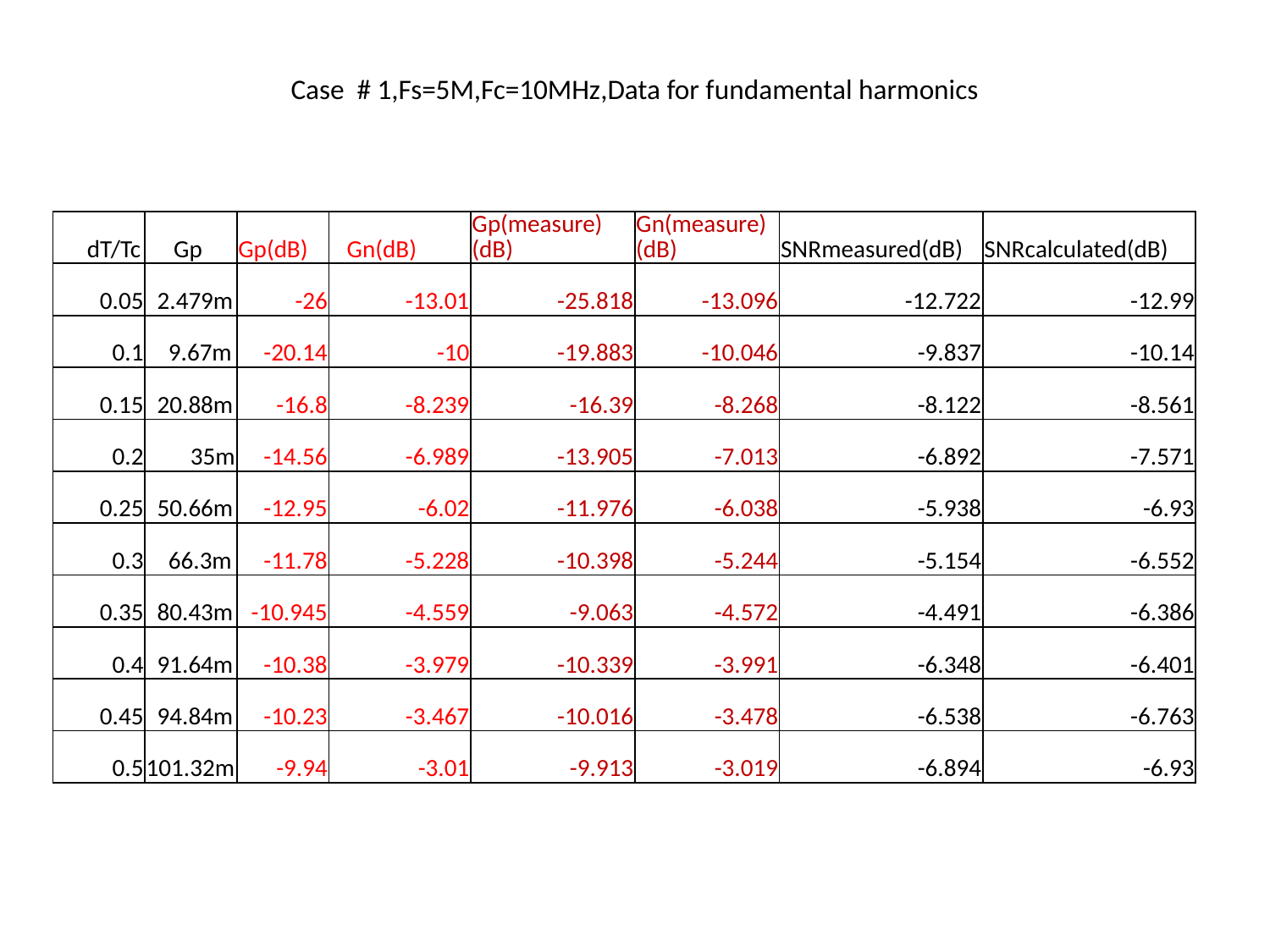

# Case  # 1,Fs=5M,Fc=10MHz,Data for fundamental harmonics
| dT/Tc | Gp | Gp(dB) | Gn(dB) | Gp(measure) (dB) | Gn(measure) (dB) | SNRmeasured(dB) | SNRcalculated(dB) |
| --- | --- | --- | --- | --- | --- | --- | --- |
| 0.05 | 2.479m | -26 | -13.01 | -25.818 | -13.096 | -12.722 | -12.99 |
| 0.1 | 9.67m | -20.14 | -10 | -19.883 | -10.046 | -9.837 | -10.14 |
| 0.15 | 20.88m | -16.8 | -8.239 | -16.39 | -8.268 | -8.122 | -8.561 |
| 0.2 | 35m | -14.56 | -6.989 | -13.905 | -7.013 | -6.892 | -7.571 |
| 0.25 | 50.66m | -12.95 | -6.02 | -11.976 | -6.038 | -5.938 | -6.93 |
| 0.3 | 66.3m | -11.78 | -5.228 | -10.398 | -5.244 | -5.154 | -6.552 |
| 0.35 | 80.43m | -10.945 | -4.559 | -9.063 | -4.572 | -4.491 | -6.386 |
| 0.4 | 91.64m | -10.38 | -3.979 | -10.339 | -3.991 | -6.348 | -6.401 |
| 0.45 | 94.84m | -10.23 | -3.467 | -10.016 | -3.478 | -6.538 | -6.763 |
| 0.5 | 101.32m | -9.94 | -3.01 | -9.913 | -3.019 | -6.894 | -6.93 |